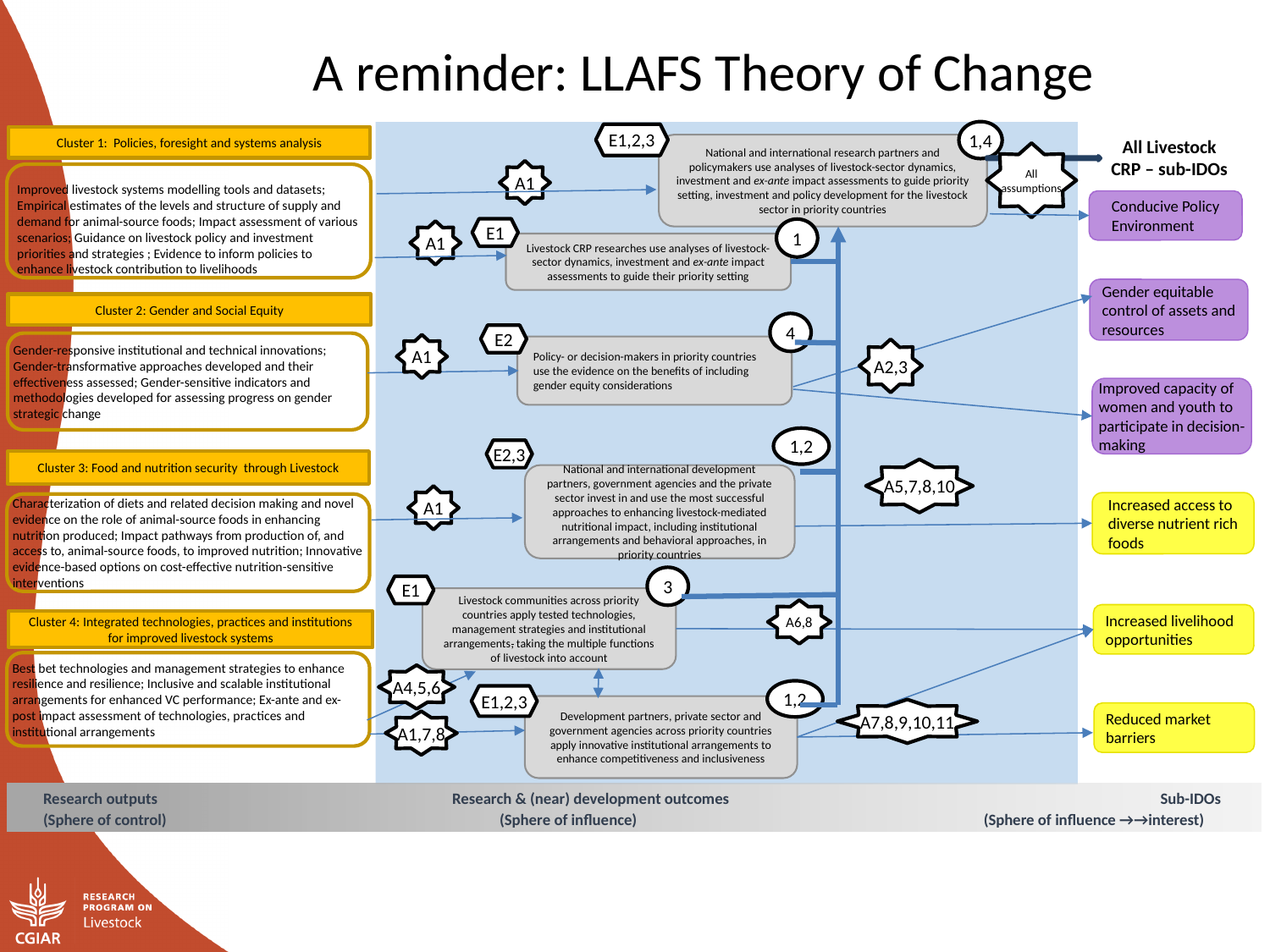

A reminder: LLAFS Theory of Change
1,4

E1,2,3
Cluster 1:  Policies, foresight and systems analysis
All Livestock CRP – sub-IDOs
National and international research partners and policymakers use analyses of livestock-sector dynamics, investment and ex-ante impact assessments to guide priority setting, investment and policy development for the livestock sector in priority countries
All assumptions

A1

Improved livestock systems modelling tools and datasets; Empirical estimates of the levels and structure of supply and demand for animal-source foods; Impact assessment of various scenarios; Guidance on livestock policy and investment priorities and strategies ; Evidence to inform policies to enhance livestock contribution to livelihoods
Conducive Policy Environment
A1
Gender equitable control of assets and resources
Cluster 2: Gender and Social Equity
4
E2
Gender-responsive institutional and technical innovations; Gender-transformative approaches developed and their effectiveness assessed; Gender-sensitive indicators and methodologies developed for assessing progress on gender strategic change
A1
Policy- or decision-makers in priority countries use the evidence on the benefits of including gender equity considerations
A2,3
Improved capacity of women and youth to participate in decision-making
1,2
E2,3
Cluster 3: Food and nutrition security  through Livestock
A5,7,8,10
National and international development partners, government agencies and the private sector invest in and use the most successful approaches to enhancing livestock-mediated nutritional impact, including institutional arrangements and behavioral approaches, in priority countries
A1
Increased access to diverse nutrient rich foods
Characterization of diets and related decision making and novel evidence on the role of animal-source foods in enhancing nutrition produced; Impact pathways from production of, and access to, animal-source foods, to improved nutrition; Innovative evidence-based options on cost-effective nutrition-sensitive interventions
3
E1
Livestock communities across priority countries apply tested technologies, management strategies and institutional arrangements, taking the multiple functions of livestock into account
A6,8
Increased livelihood opportunities
Cluster 4: Integrated technologies, practices and institutions for improved livestock systems
Best bet technologies and management strategies to enhance resilience and resilience; Inclusive and scalable institutional arrangements for enhanced VC performance; Ex-ante and ex-post impact assessment of technologies, practices and institutional arrangements
A4,5,6
1,2
E1,2,3
Development partners, private sector and government agencies across priority countries apply innovative institutional arrangements to enhance competitiveness and inclusiveness
A1,7,8
E1
1
Livestock CRP researches use analyses of livestock-sector dynamics, investment and ex-ante impact assessments to guide their priority setting
A7,8,9,10,11
Reduced market barriers
Research outputs                                                                                  Research & (near) development outcomes                                                                                                                        Sub-IDOs
(Sphere of control)			                     (Sphere of influence) 	                                                                                     (Sphere of influence →→interest)